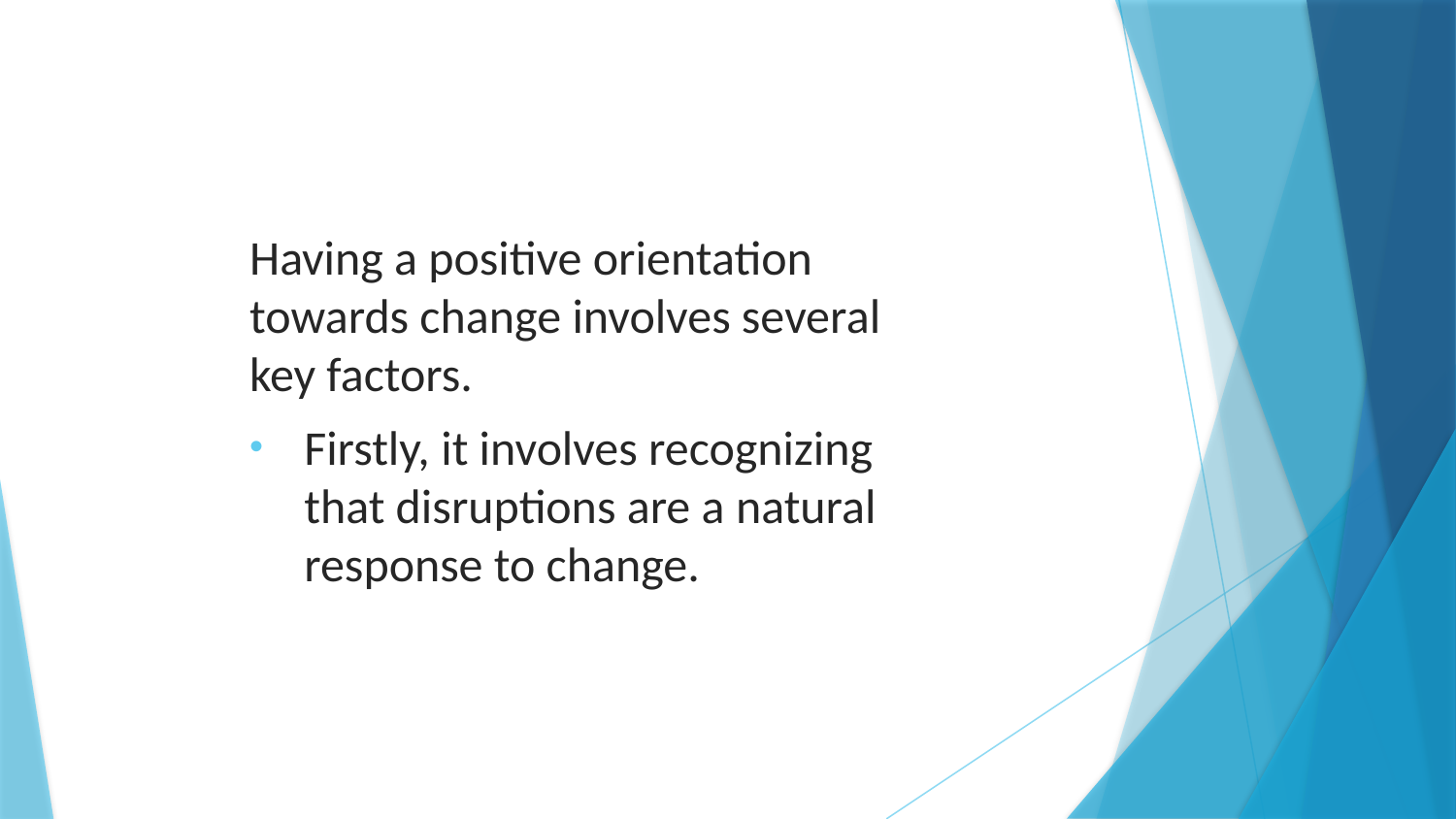

Having a positive orientation towards change involves several key factors.
Firstly, it involves recognizing that disruptions are a natural response to change.